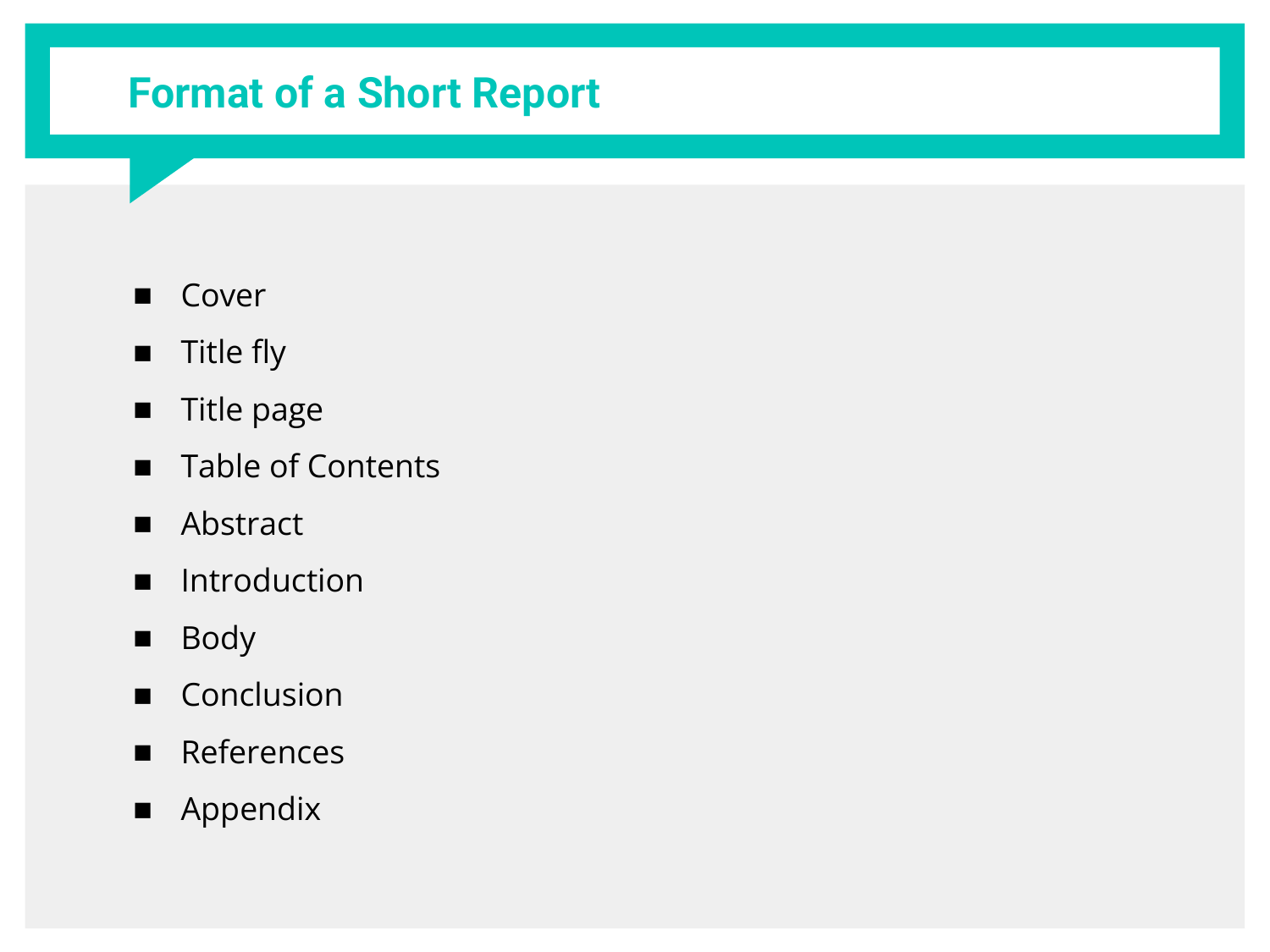

# Format of a Short Report
Cover
Title fly
Title page
Table of Contents
Abstract
Introduction
Body
Conclusion
References
Appendix